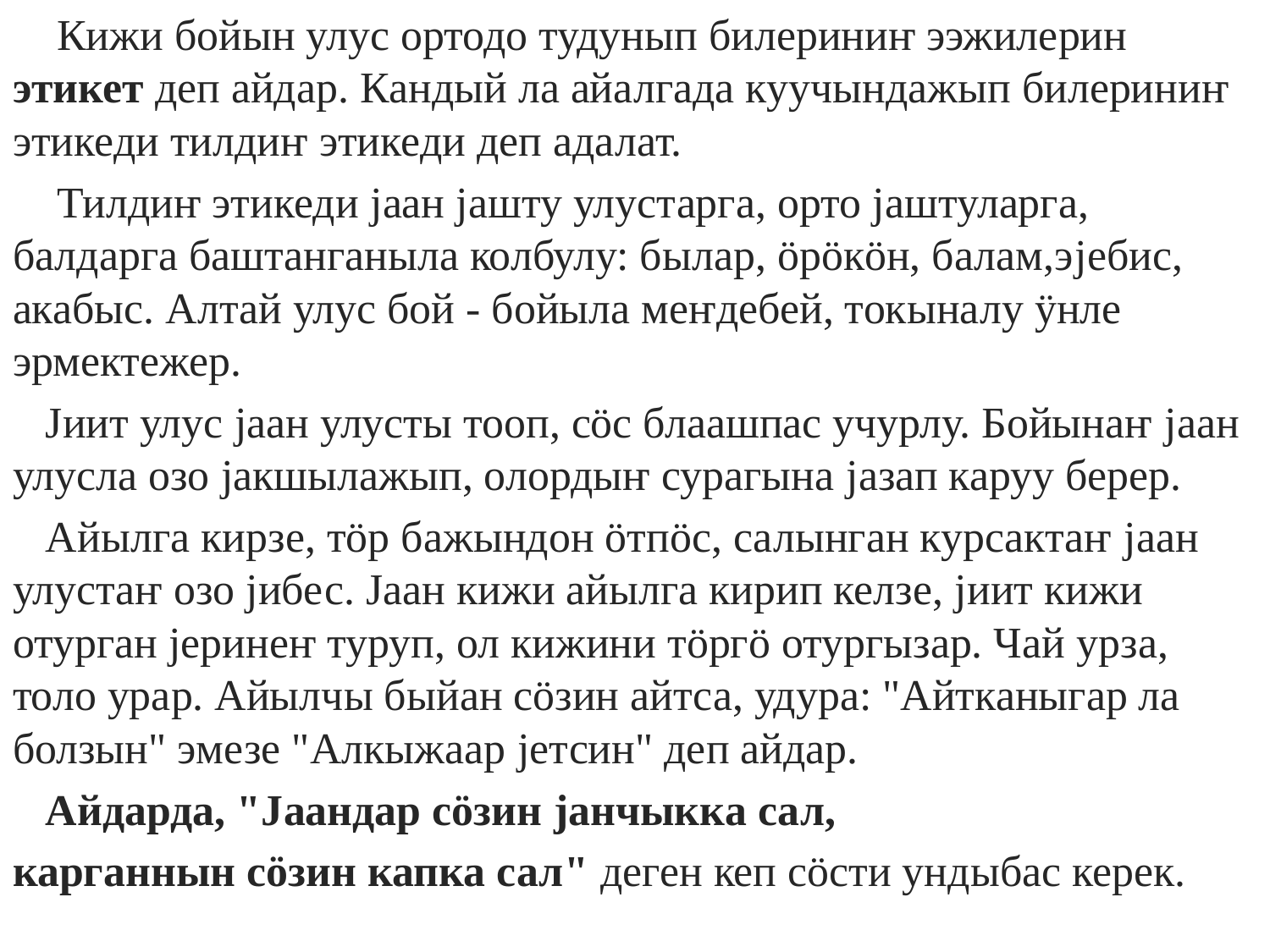

Кижи бойын улус ортодо тудунып билериниҥ ээжилерин этикет деп айдар. Кандый ла айалгада куучындажып билериниҥ этикеди тилдиҥ этикеди деп адалат.
    Тилдиҥ этикеди jаан jашту улустарга, орто jаштуларга, балдарга баштанганыла колбулу: былар, öрöкöн, балам,эjебис, акабыс. Алтай улус бой - бойыла меҥдебей, токыналу ÿнле эрмектежер.
   Jиит улус jаан улусты тооп, сöс блаашпас учурлу. Бойынаҥ jаан улусла озо jакшылажып, олордыҥ сурагына jазап каруу берер.
   Айылга кирзе, тöр бажындон öтпöс, салынган курсактаҥ jаан улустаҥ озо jибес. Jаан кижи айылга кирип келзе, jиит кижи отурган jеринеҥ туруп, ол кижини тöргö отургызар. Чай урза, толо урар. Айылчы быйан сöзин айтса, удура: "Айтканыгар ла болзын" эмезе "Алкыжаар jетсин" деп айдар.
   Айдарда, "Jаандар сöзин jанчыкка сал,
карганнын сöзин капка сал" деген кеп сöсти ундыбас керек.